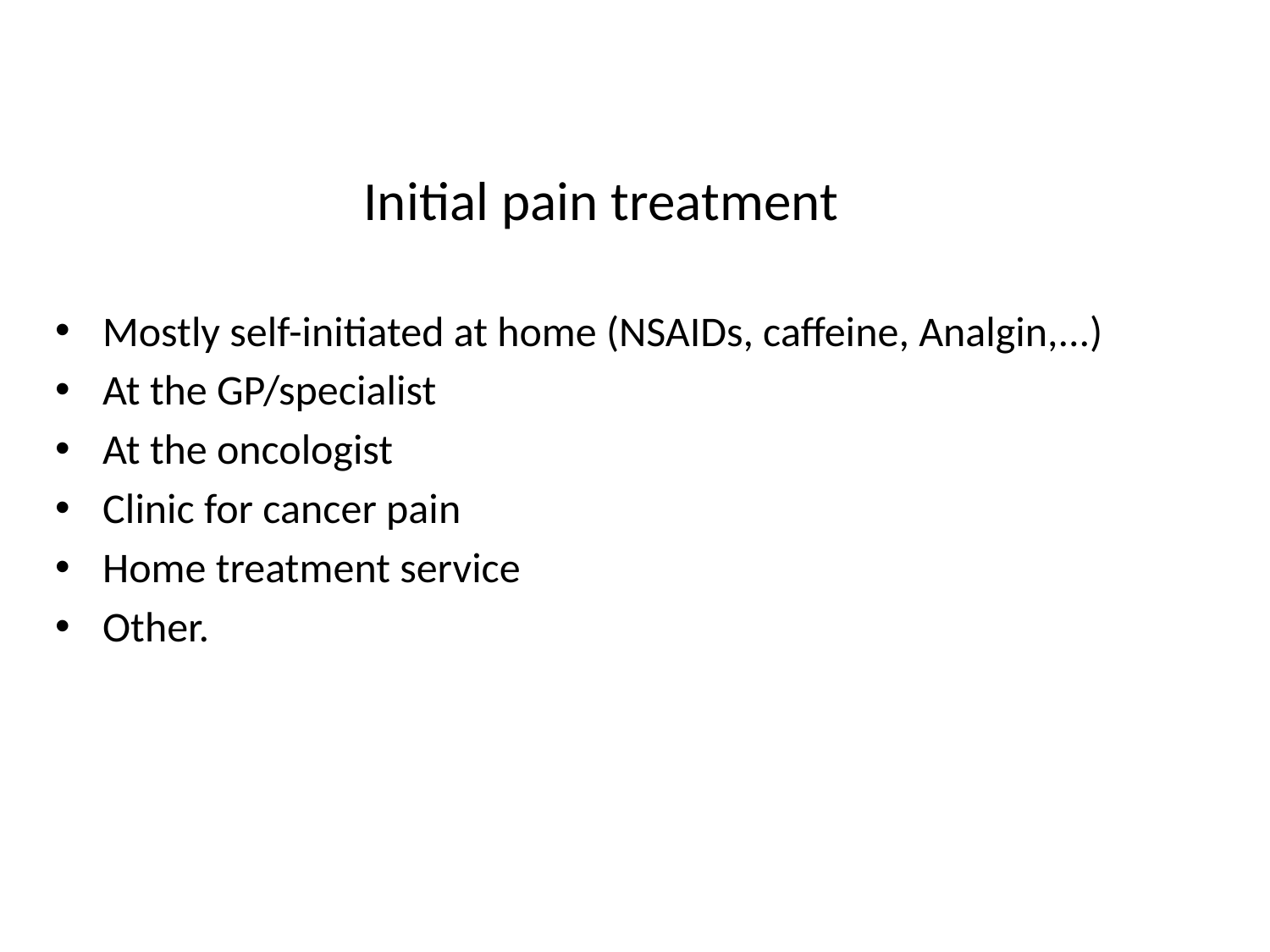

# Initial pain treatment
Mostly self-initiated at home (NSAIDs, caffeine, Analgin,...)
At the GP/specialist
At the oncologist
Clinic for cancer pain
Home treatment service
Other.